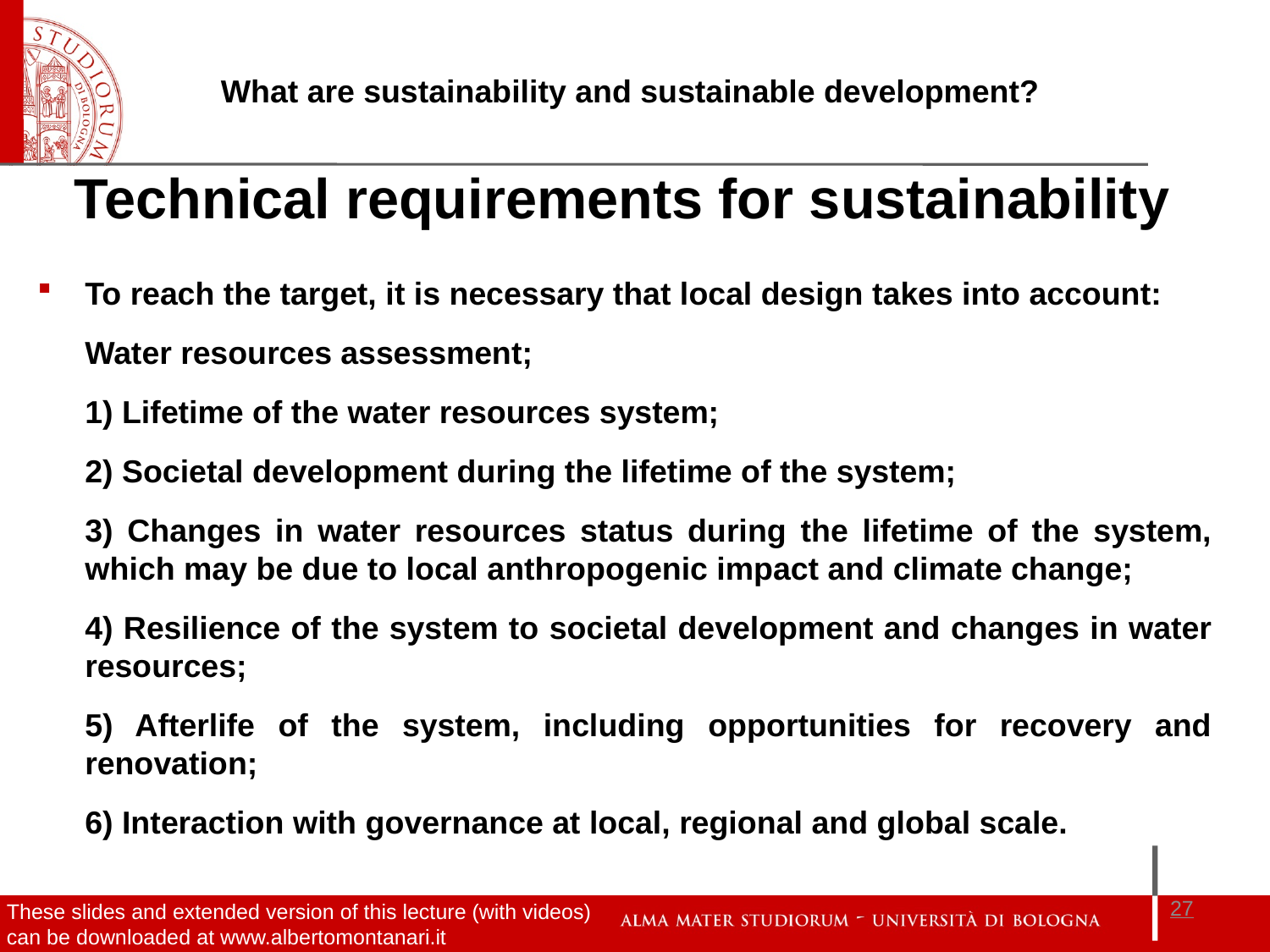

Technical requirements for sustainability
To reach the target, it is necessary that local design takes into account:
	Water resources assessment;
	1) Lifetime of the water resources system;
	2) Societal development during the lifetime of the system;
	3) Changes in water resources status during the lifetime of the system, which may be due to local anthropogenic impact and climate change;
	4) Resilience of the system to societal development and changes in water resources;
	5) Afterlife of the system, including opportunities for recovery and renovation;
	6) Interaction with governance at local, regional and global scale.

27